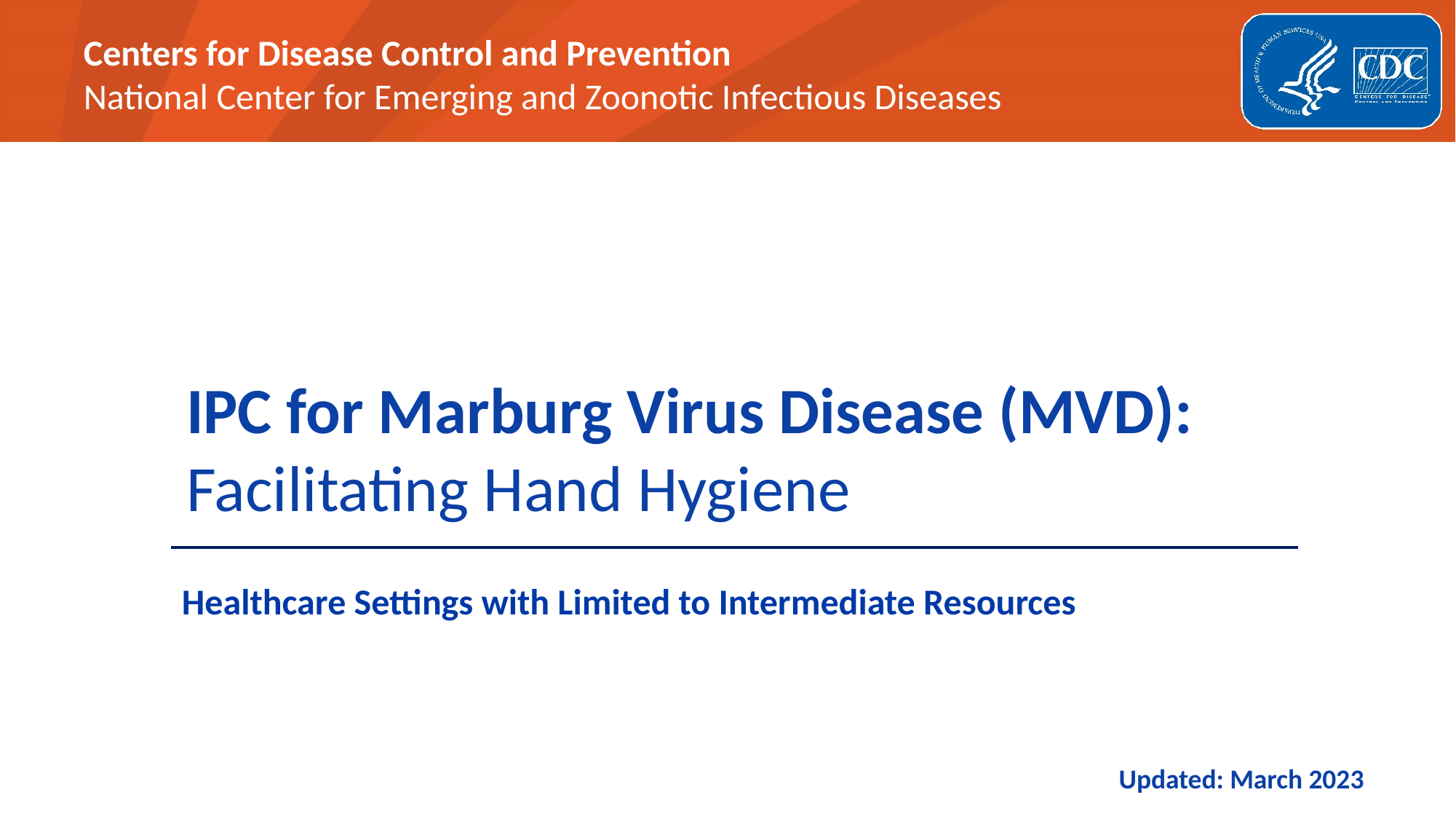

# IPC for Marburg Virus Disease (MVD): Facilitating Hand Hygiene
Healthcare Settings with Limited to Intermediate Resources
Updated: March 2023